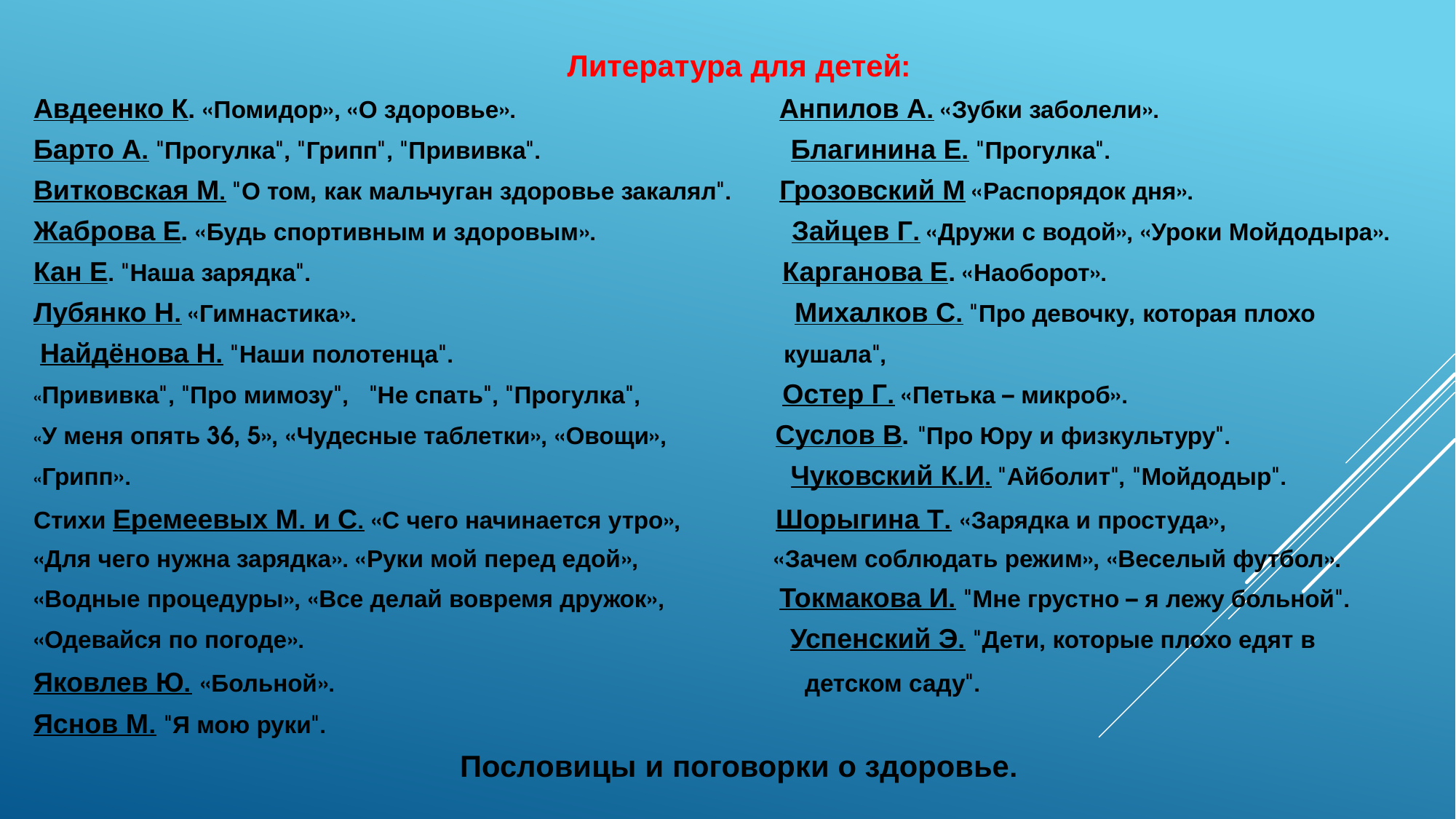

Литература для детей:
Авдеенко К. «Помидор», «О здоровье».                                       Анпилов А. «Зубки заболели».
Барто А. "Прогулка", "Грипп", "Прививка".                                     Благинина Е. "Прогулка".
Витковская М. "О том, как мальчуган здоровье закалял".       Грозовский М «Распорядок дня».
Жаброва Е. «Будь спортивным и здоровым».                             Зайцев Г. «Дружи с водой», «Уроки Мойдодыра».
Кан Е. "Наша зарядка".                                                                      Карганова Е. «Наоборот».
Лубянко Н. «Гимнастика».                                                                 Михалков С. "Про девочку, которая плохо
 Найдёнова Н. "Наши полотенца".                                                 кушала",
«Прививка", "Про мимозу",   "Не спать", "Прогулка",                     Остер Г. «Петька – микроб».
«У меня опять 36, 5», «Чудесные таблетки», «Овощи»,                Суслов В. "Про Юру и физкультуру".
«Грипп».                                                                                                  Чуковский К.И. "Айболит", "Мойдодыр".
Стихи Еремеевых М. и С. «С чего начинается утро»,              Шорыгина Т. «Зарядка и простуда»,
«Для чего нужна зарядка». «Руки мой перед едой»,                    «Зачем соблюдать режим», «Веселый футбол».
«Водные процедуры», «Все делай вовремя дружок»,                 Токмакова И. "Мне грустно – я лежу больной".
«Одевайся по погоде».                                                                                                                    Успенский Э. "Дети, которые плохо едят в
Яковлев Ю. «Больной».                                                                      детском саду".
Яснов М. "Я мою руки".
Пословицы и поговорки о здоровье.